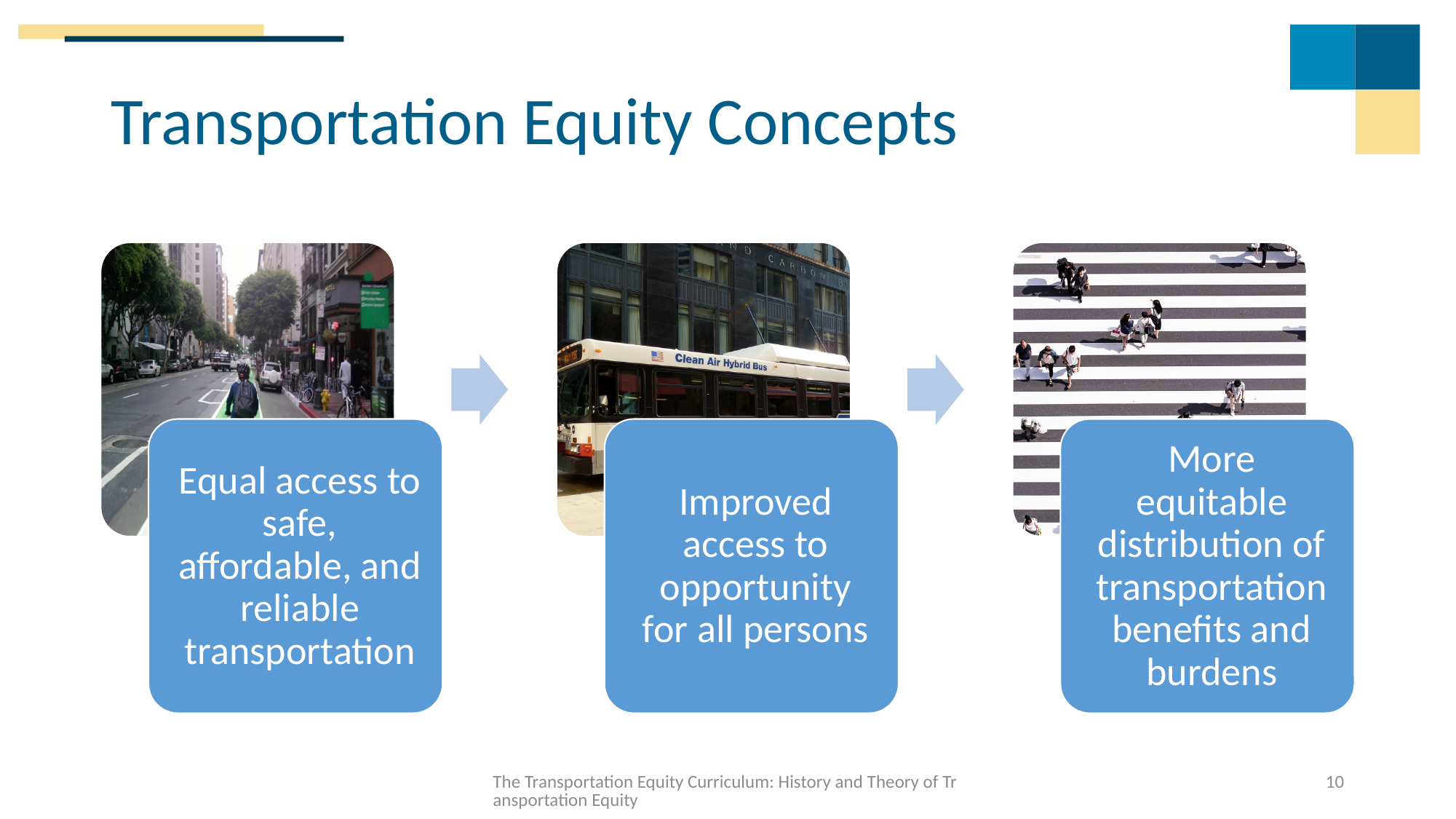

# Transportation Equity Concepts
Equal access to safe, affordable, and reliable transportation

Improved access to opportunity for all persons

More equitable distribution of transportation benefits and burdens
The Transportation Equity Curriculum: History and Theory of Transportation Equity
10